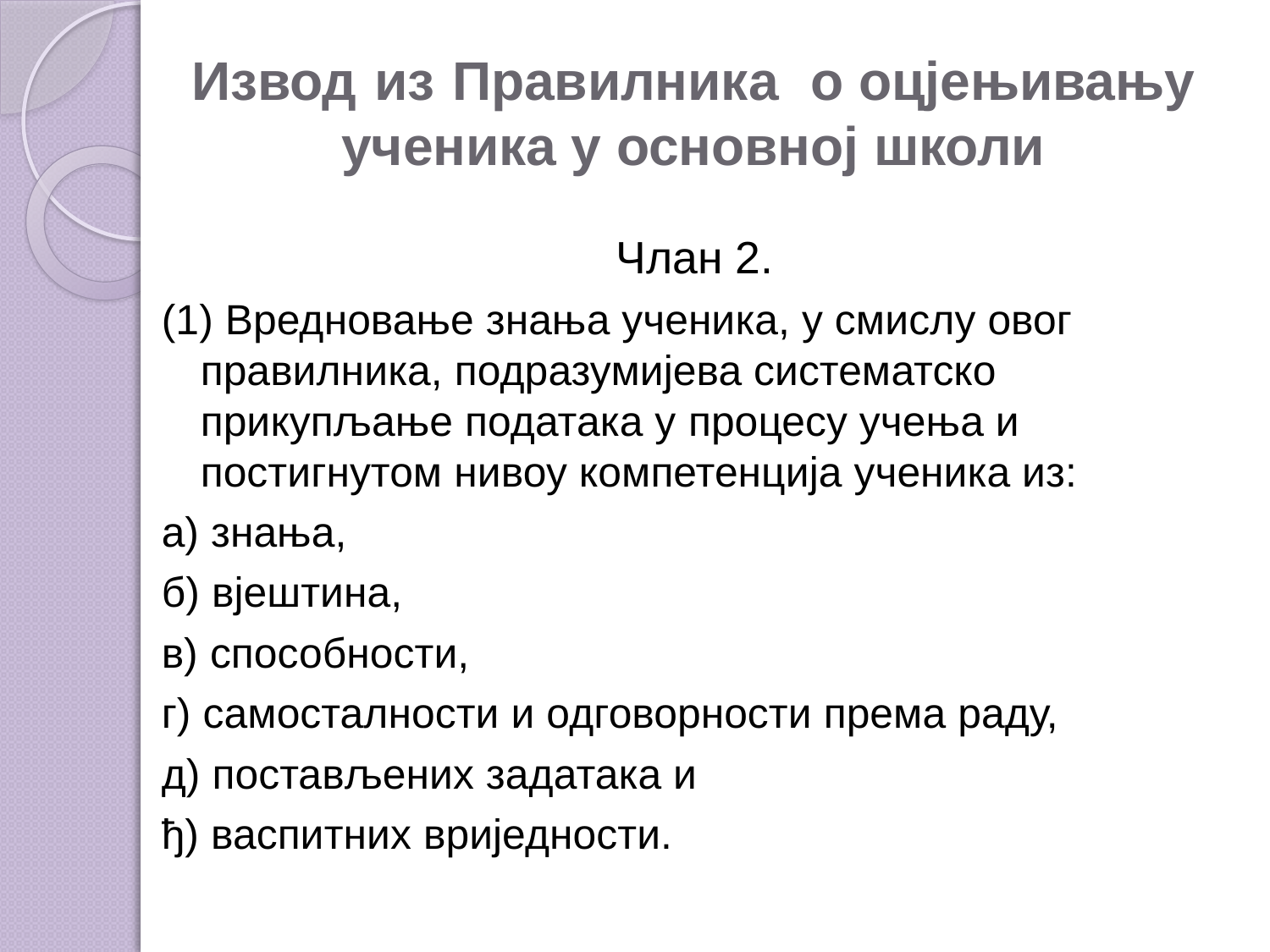

# Извод из Правилника  о оцјењивању ученика у основној школи
Члан 2.
(1) Вредновање знања ученика, у смислу овог правилника, подразумијева систематско прикупљање података у процесу учења и постигнутом нивоу компетенција ученика из:
а) знања,
б) вјештина,
в) способности,
г) самосталности и одговорности према раду,
д) постављених задатака и
ђ) васпитних вриједности.